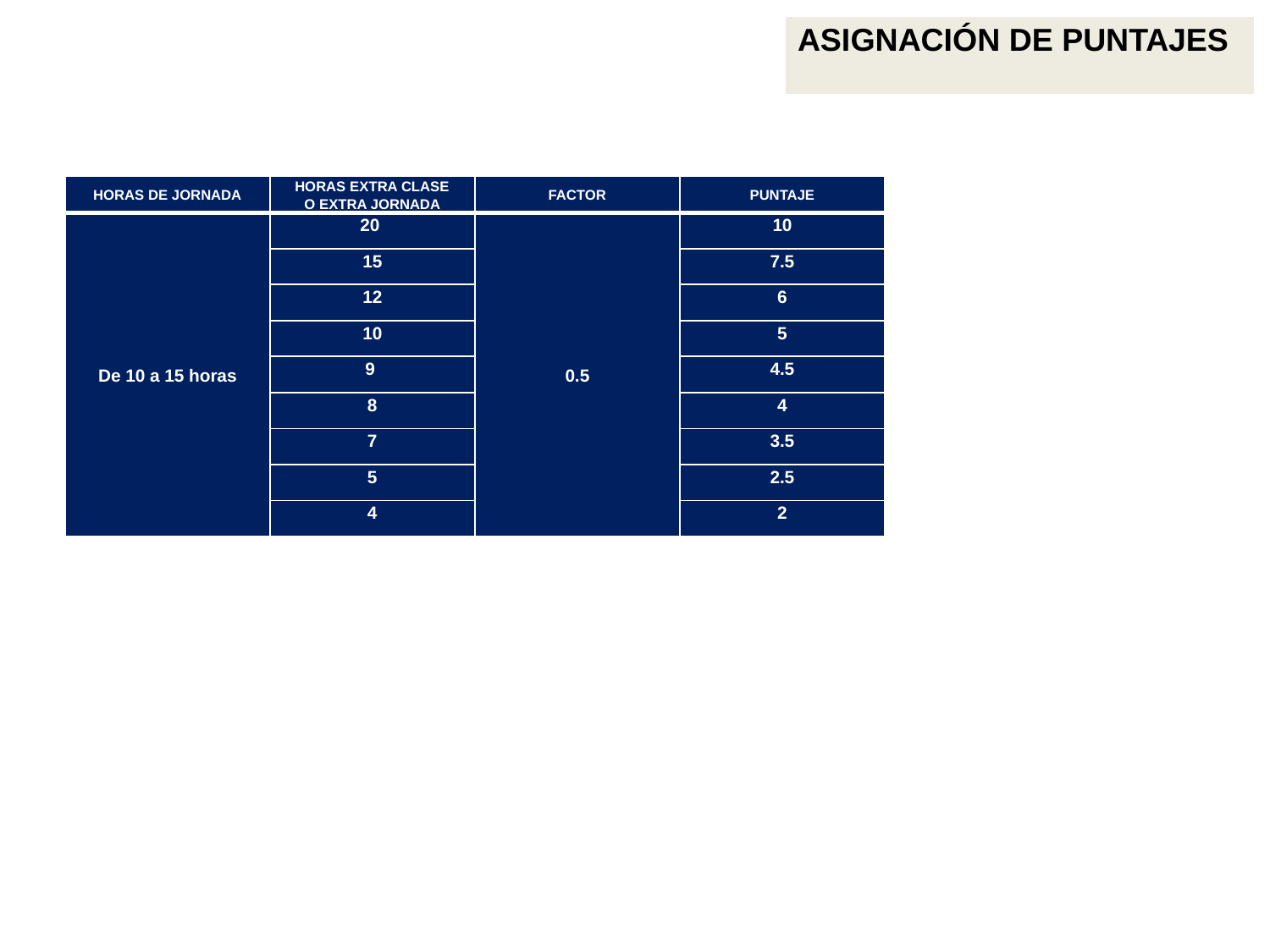

| ASIGNACIÓN DE PUNTAJES |
| --- |
| HORAS DE JORNADA | HORAS EXTRA CLASE O EXTRA JORNADA | FACTOR | PUNTAJE |
| --- | --- | --- | --- |
| De 10 a 15 horas | 20 | 0.5 | 10 |
|  | 15 |  | 7.5 |
|  | 12 |  | 6 |
|  | 10 |  | 5 |
|  | 9 |  | 4.5 |
|  | 8 |  | 4 |
|  | 7 |  | 3.5 |
|  | 5 |  | 2.5 |
|  | 4 |  | 2 |